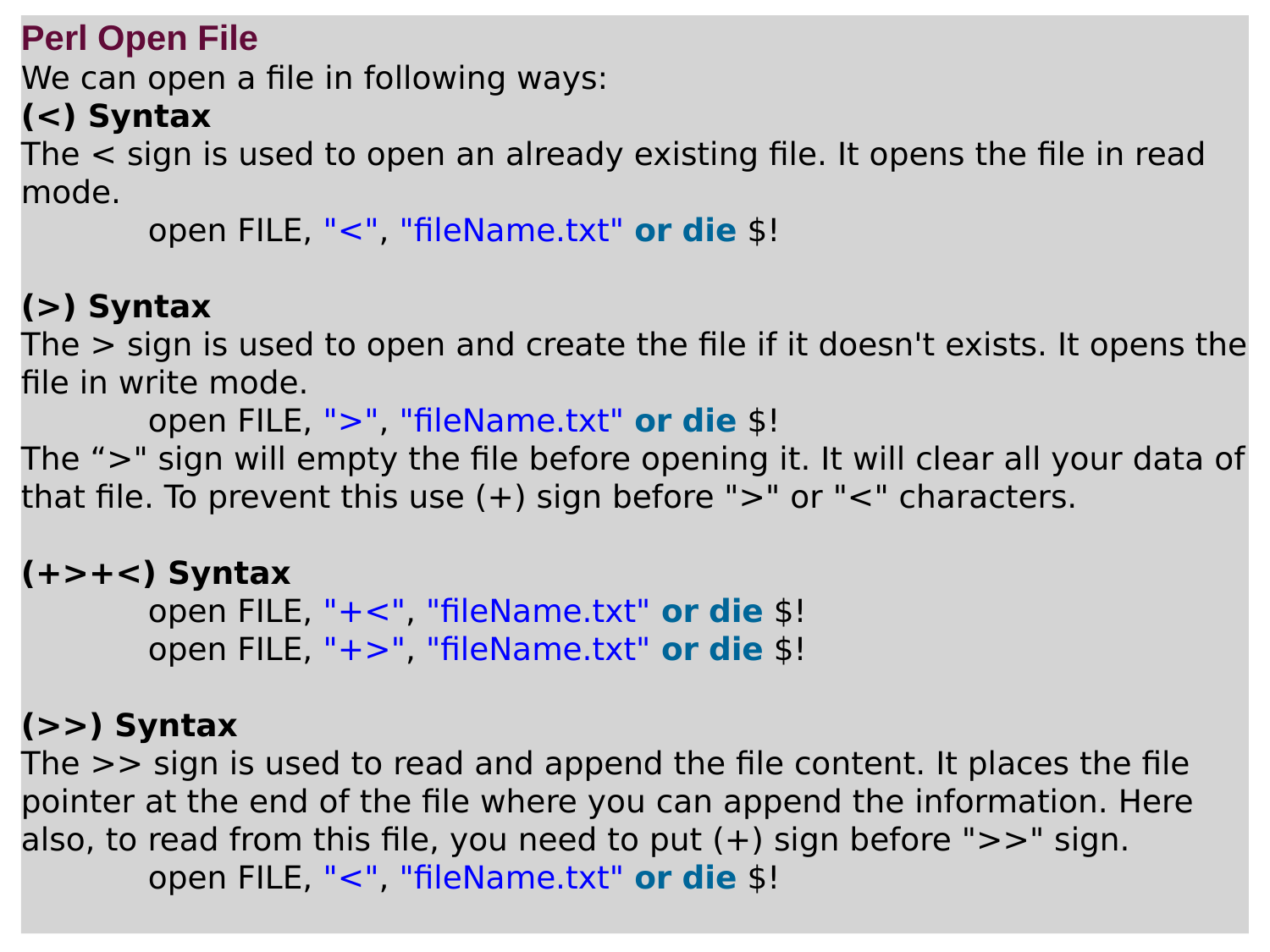

Perl Open File
We can open a file in following ways:
(<) Syntax
The < sign is used to open an already existing file. It opens the file in read mode.
	open FILE, "<", "fileName.txt" or die $!

(>) Syntax
The > sign is used to open and create the file if it doesn't exists. It opens the file in write mode.
	open FILE, ">", "fileName.txt" or die $!
The “>" sign will empty the file before opening it. It will clear all your data of that file. To prevent this use (+) sign before ">" or "<" characters.

(+>+<) Syntax
	open FILE, "+<", "fileName.txt" or die $!
	open FILE, "+>", "fileName.txt" or die $!

(>>) Syntax
The >> sign is used to read and append the file content. It places the file pointer at the end of the file where you can append the information. Here also, to read from this file, you need to put (+) sign before ">>" sign.
	open FILE, "<", "fileName.txt" or die $!